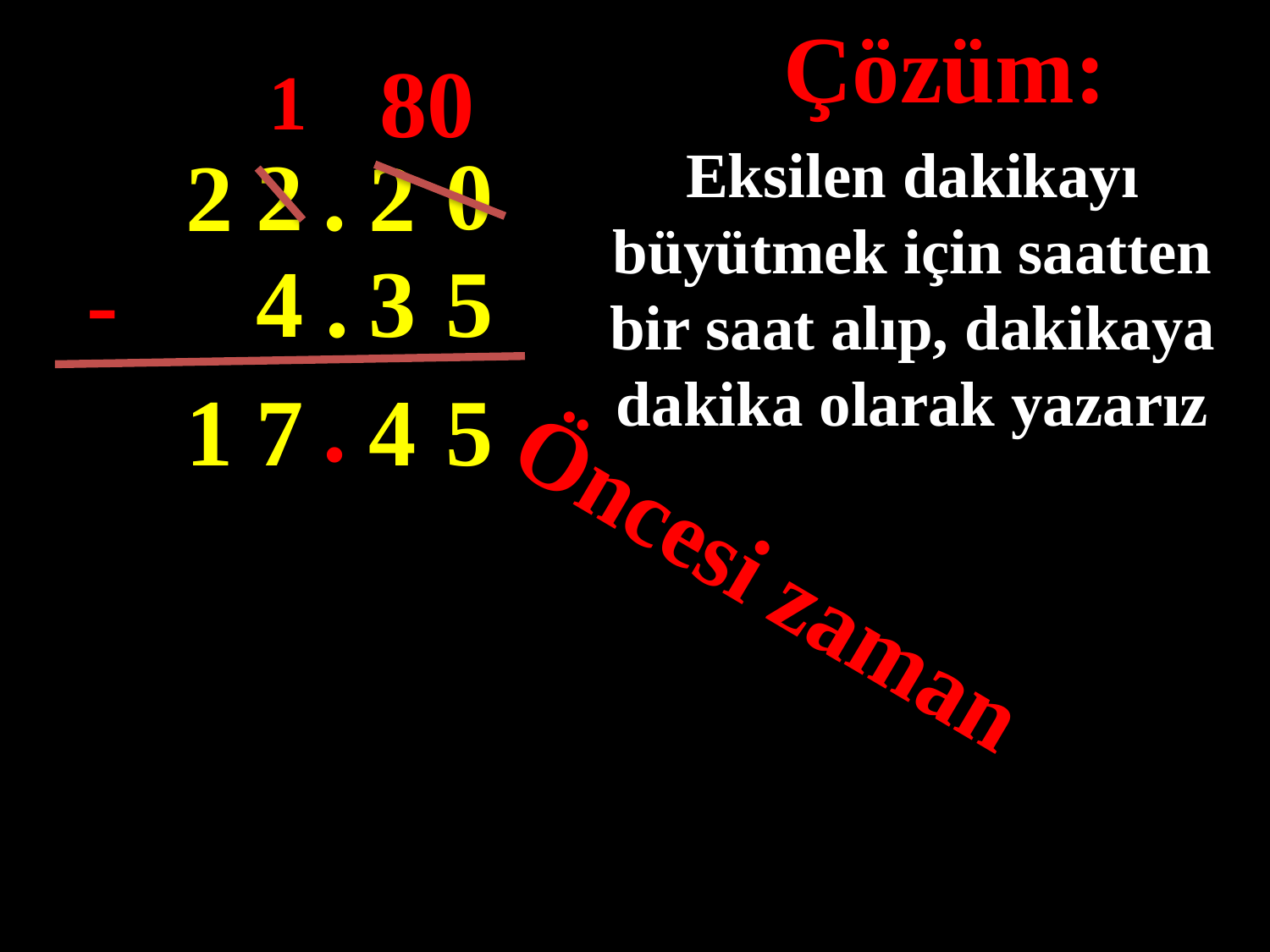

Çözüm:
80
1
0
Eksilen dakikayı büyütmek için saatten bir saat alıp, dakikaya dakika olarak yazarız
2
.
2
2
-
4
.
3
5
#
.
1
7
4
5
Öncesi zaman